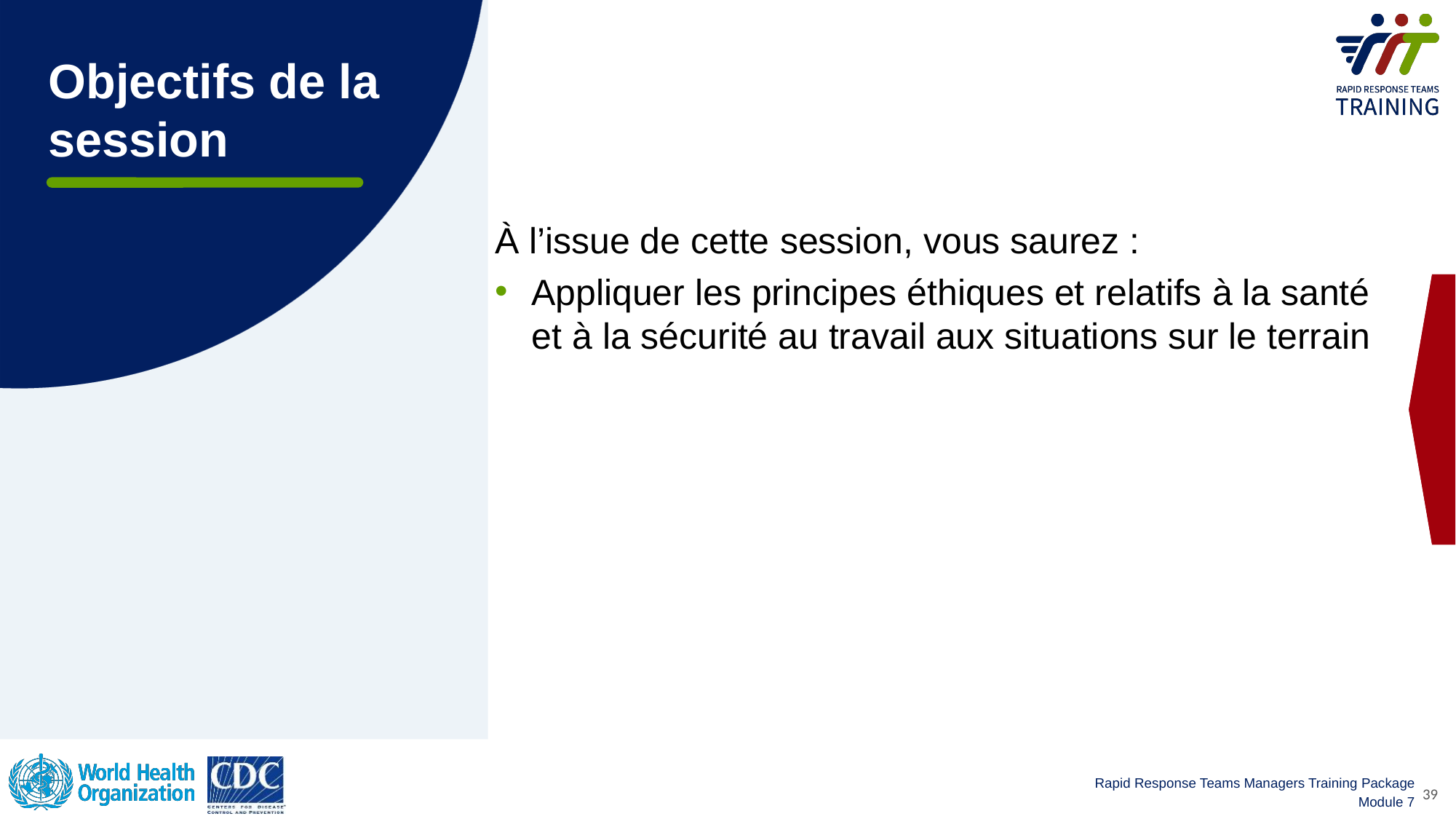

Objectifs de la session
À l’issue de cette session, vous saurez :
Appliquer les principes éthiques et relatifs à la santé et à la sécurité au travail aux situations sur le terrain

39